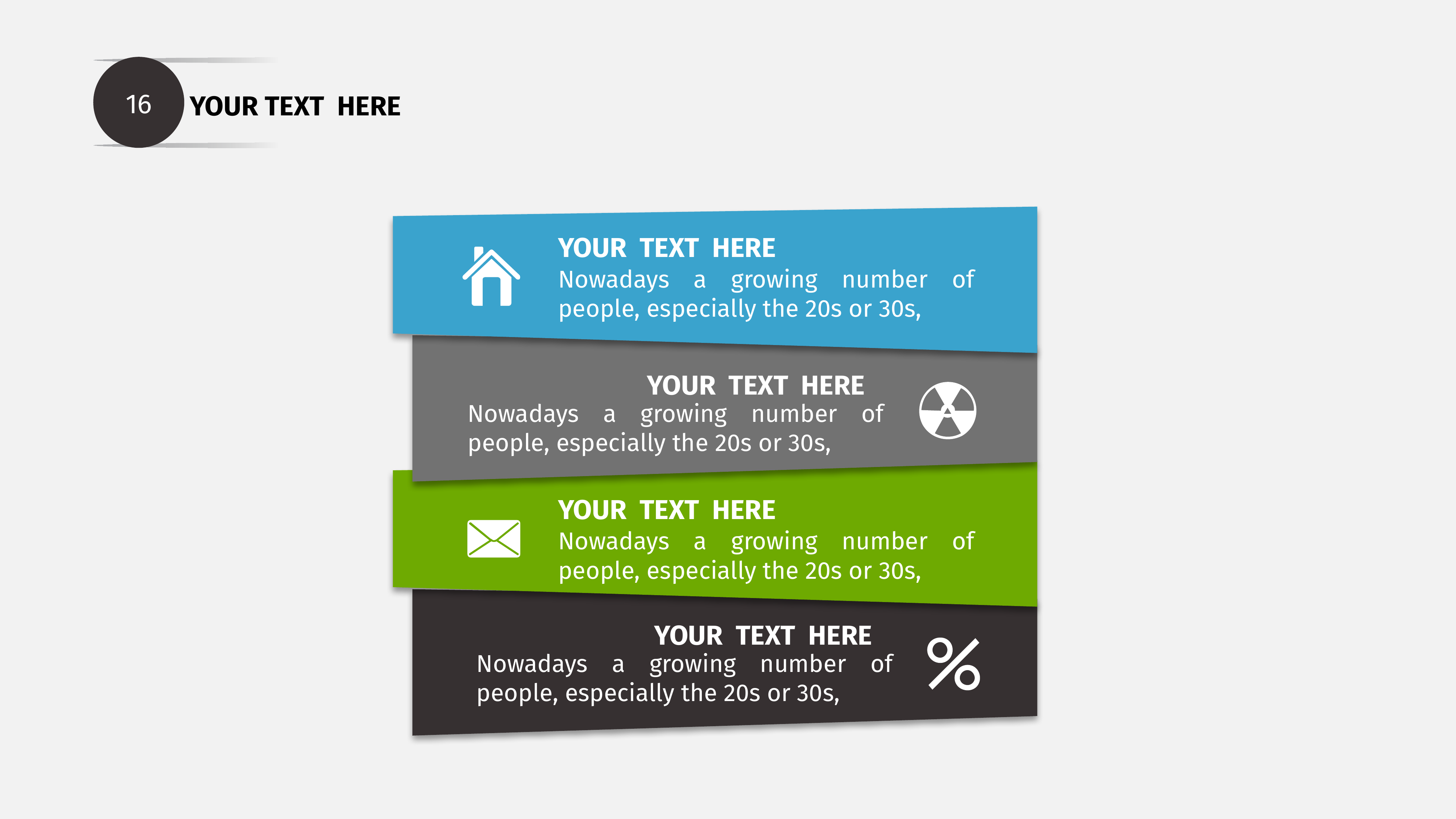

16

YOUR TEXT  HERE

YOUR  TEXT  HERE

Nowadays a growing number of people, especially the 20s or 30s,

YOUR  TEXT  HERE

Nowadays a growing number of people, especially the 20s or 30s,

YOUR  TEXT  HERE
Nowadays a growing number of people, especially the 20s or 30s,

YOUR  TEXT  HERE

Nowadays a growing number of people, especially the 20s or 30s,